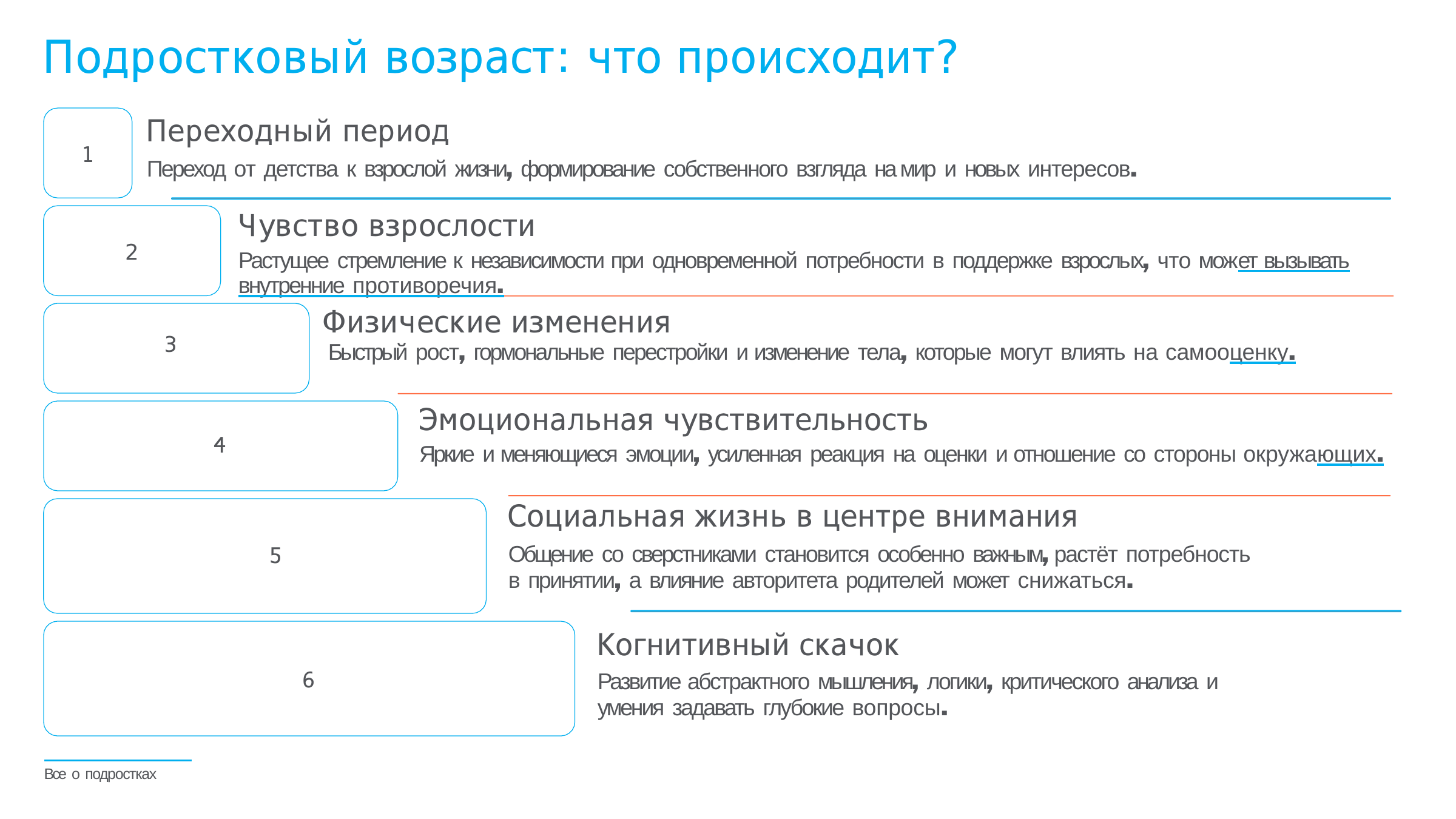

# Подростковый возраст: что происходит?

Переходный период
1
Переход от детства к взрослой жизни, формирование собственного взгляда на мир и новых интересов.

Чувство взрослости
Растущее стремление к независимости при одновременной потребности в поддержке взрослых, что может вызывать внутренние противоречия.

2

Физические изменения
Быстрый рост, гормональные перестройки и изменение тела, которые могут влиять на самооценку.
3

Эмоциональная чувствительность
Яркие и меняющиеся эмоции, усиленная реакция на оценки и отношение со стороны окружающих.

4
Социальная жизнь в центре внимания
Общение со сверстниками становится особенно важным, растёт потребность
в принятии, а влияние авторитета родителей может снижаться.

5

Когнитивный скачок
Развитие абстрактного мышления, логики, критического анализа и
умения задавать глубокие вопросы.

6
Все о подростках